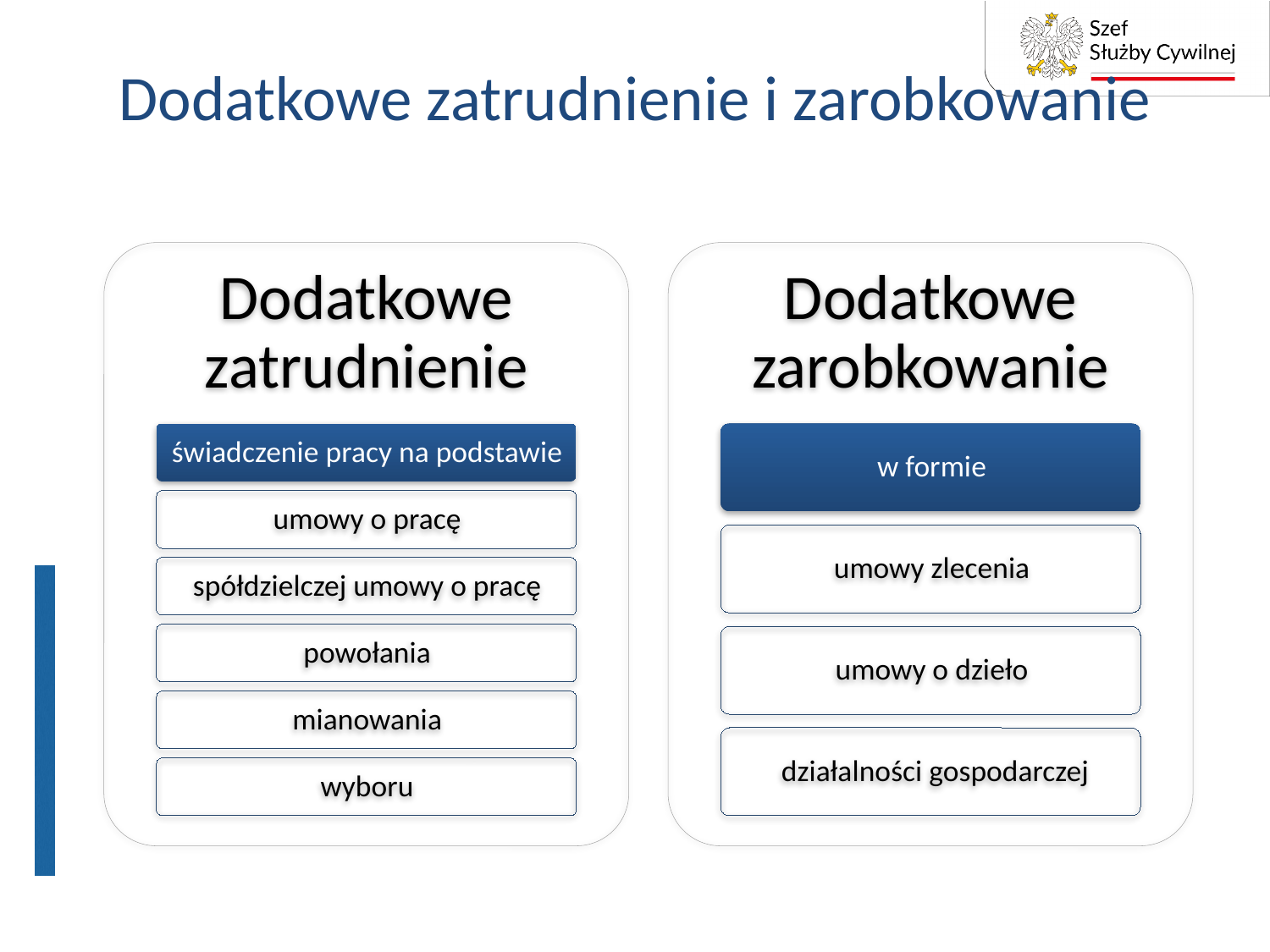

# Dodatkowe zatrudnienie i zarobkowanie
Dodatkowe zatrudnienie
świadczenie pracy na podstawie
umowy o pracę
spółdzielczej umowy o pracę
powołania
mianowania
wyboru
Dodatkowe zarobkowanie
w formie
umowy zlecenia
umowy o dzieło
 działalności gospodarczej